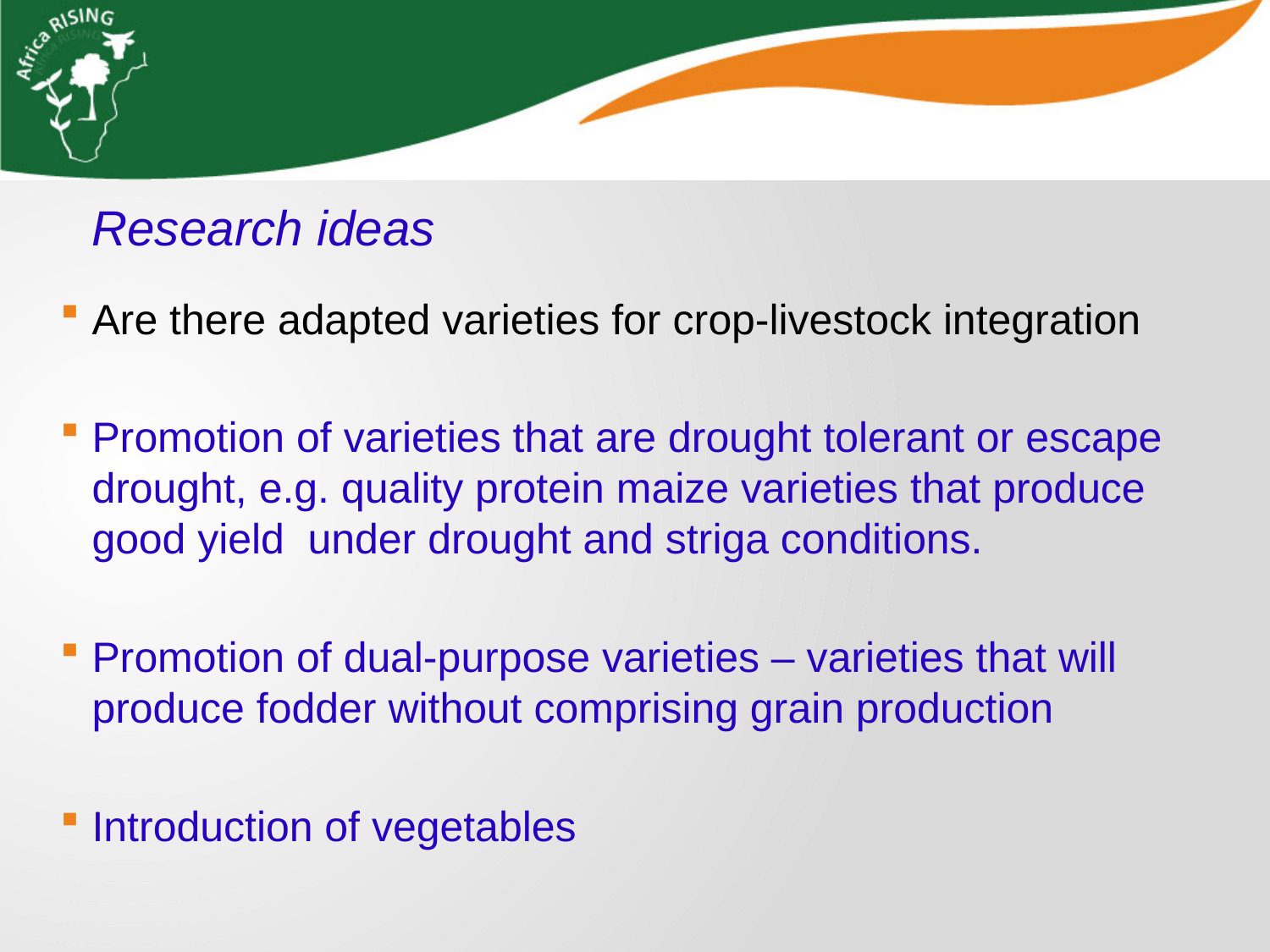

Research ideas
Are there adapted varieties for crop-livestock integration

Promotion of varieties that are drought tolerant or escape drought, e.g. quality protein maize varieties that produce good yield  under drought and striga conditions.

Promotion of dual-purpose varieties – varieties that will produce fodder without comprising grain production

Introduction of vegetables